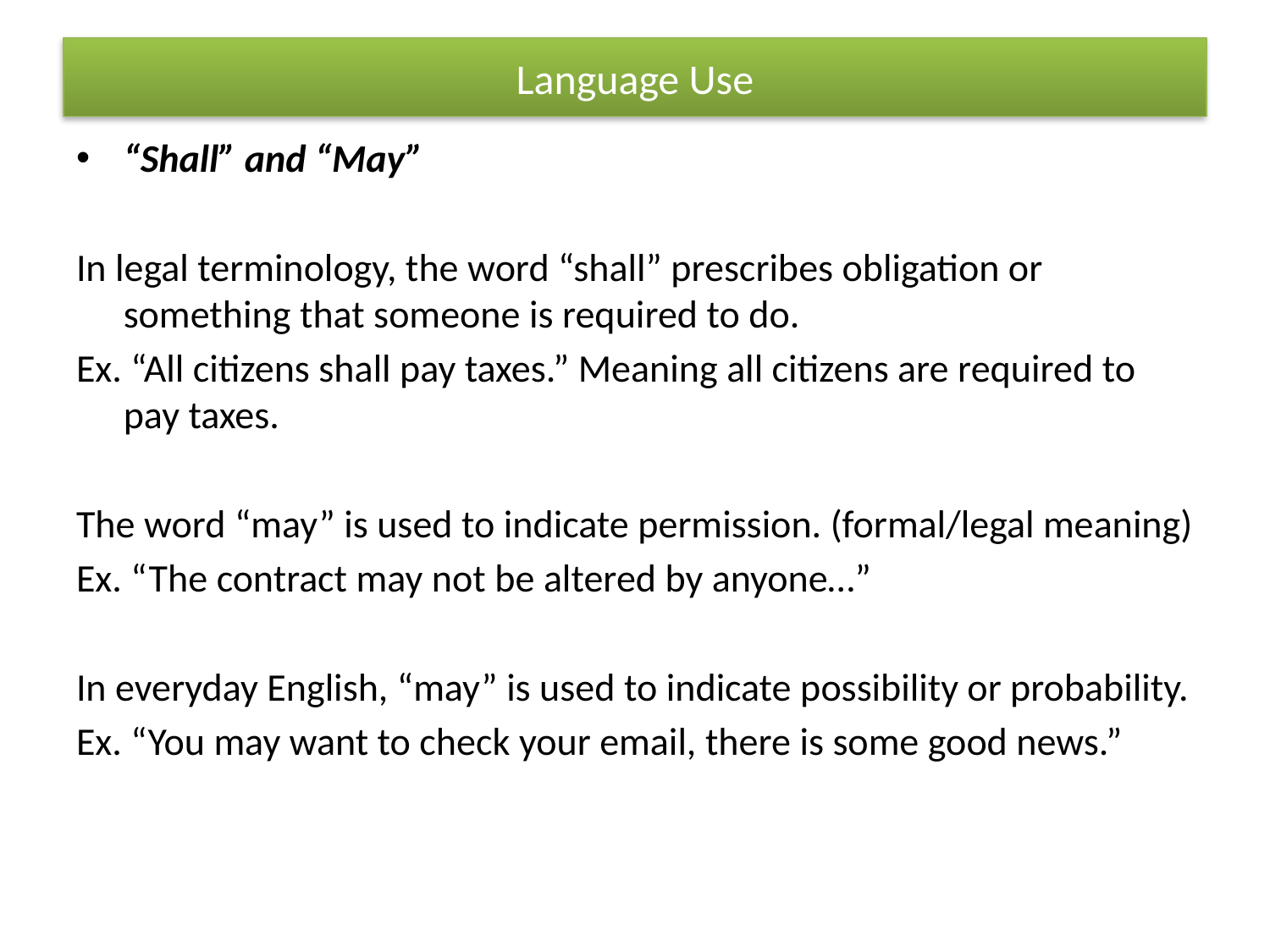

# Language Use
“Shall” and “May”

In legal terminology, the word “shall” prescribes obligation or something that someone is required to do.
Ex. “All citizens shall pay taxes.” Meaning all citizens are required to pay taxes.

The word “may” is used to indicate permission. (formal/legal meaning)
Ex. “The contract may not be altered by anyone…”

In everyday English, “may” is used to indicate possibility or probability.
Ex. “You may want to check your email, there is some good news.”